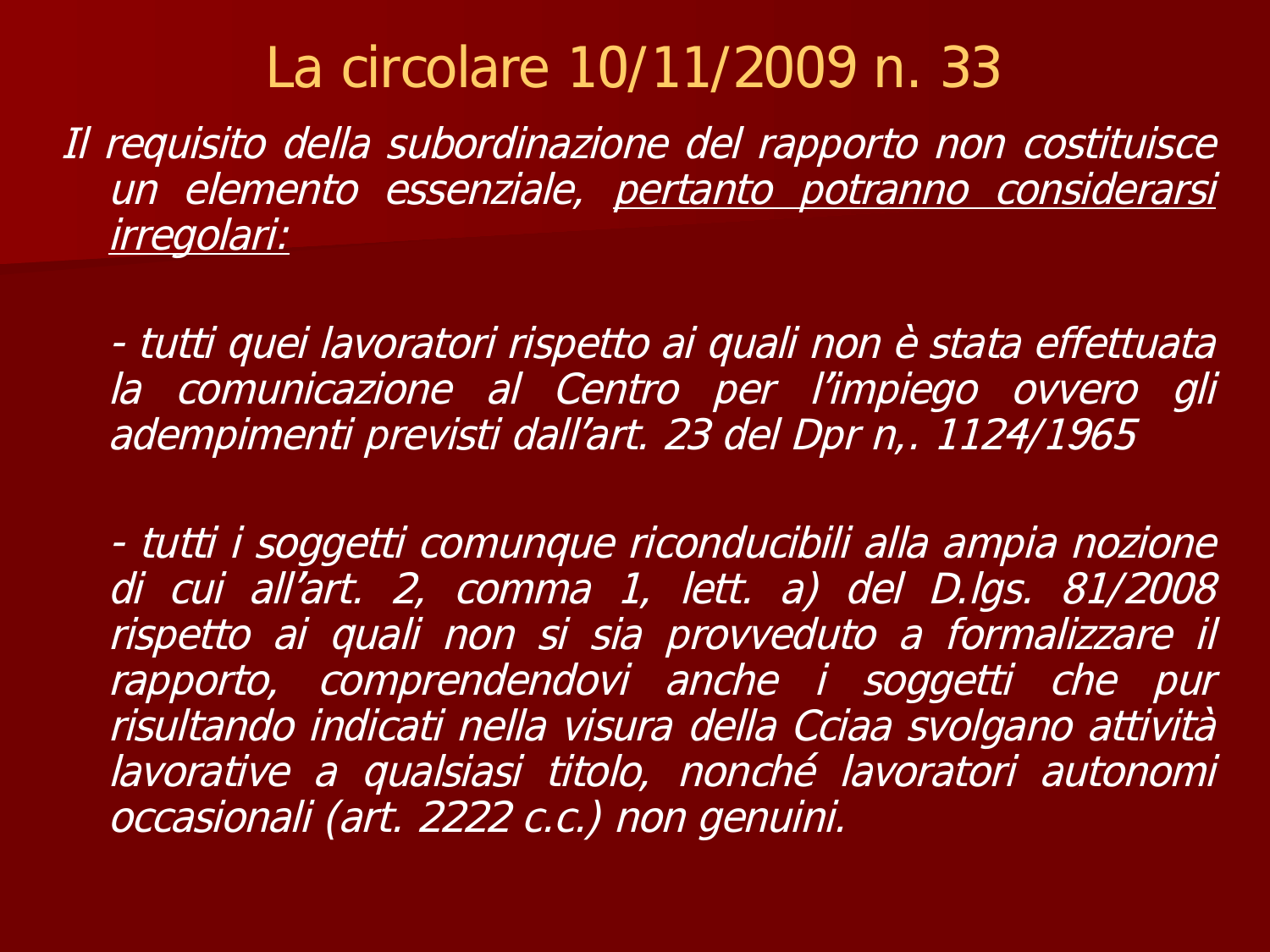

# La circolare 10/11/2009 n. 33
Il requisito della subordinazione del rapporto non costituisce un elemento essenziale, pertanto potranno considerarsi irregolari:

	- tutti quei lavoratori rispetto ai quali non è stata effettuata la comunicazione al Centro per l’impiego ovvero gli adempimenti previsti dall’art. 23 del Dpr n,. 1124/1965

	- tutti i soggetti comunque riconducibili alla ampia nozione di cui all’art. 2, comma 1, lett. a) del D.lgs. 81/2008 rispetto ai quali non si sia provveduto a formalizzare il rapporto, comprendendovi anche i soggetti che pur risultando indicati nella visura della Cciaa svolgano attività lavorative a qualsiasi titolo, nonché lavoratori autonomi occasionali (art. 2222 c.c.) non genuini.